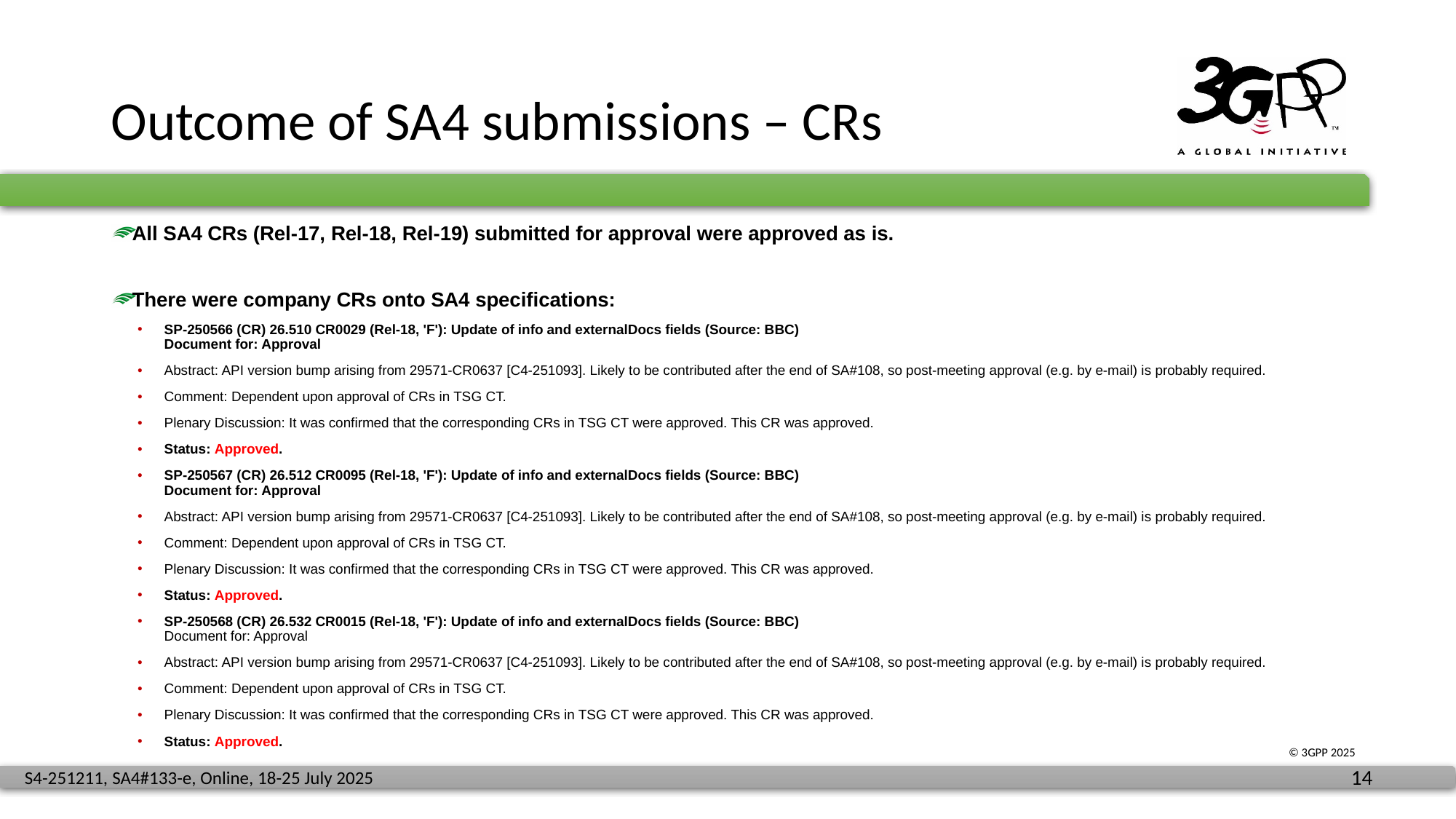

# Outcome of SA4 submissions – CRs
All SA4 CRs (Rel-17, Rel-18, Rel-19) submitted for approval were approved as is.

There were company CRs onto SA4 specifications:
SP-250566 (CR) 26.510 CR0029 (Rel-18, 'F'): Update of info and externalDocs fields (Source: BBC)
Document for: Approval
Abstract: API version bump arising from 29571-CR0637 [C4-251093]. Likely to be contributed after the end of SA#108, so post-meeting approval (e.g. by e-mail) is probably required.
Comment: Dependent upon approval of CRs in TSG CT.
Plenary Discussion: It was confirmed that the corresponding CRs in TSG CT were approved. This CR was approved.
Status: Approved.
SP-250567 (CR) 26.512 CR0095 (Rel-18, 'F'): Update of info and externalDocs fields (Source: BBC)
Document for: Approval
Abstract: API version bump arising from 29571-CR0637 [C4-251093]. Likely to be contributed after the end of SA#108, so post-meeting approval (e.g. by e-mail) is probably required.
Comment: Dependent upon approval of CRs in TSG CT.
Plenary Discussion: It was confirmed that the corresponding CRs in TSG CT were approved. This CR was approved.
Status: Approved.
SP-250568 (CR) 26.532 CR0015 (Rel-18, 'F'): Update of info and externalDocs fields (Source: BBC)
Document for: Approval
Abstract: API version bump arising from 29571-CR0637 [C4-251093]. Likely to be contributed after the end of SA#108, so post-meeting approval (e.g. by e-mail) is probably required.
Comment: Dependent upon approval of CRs in TSG CT.
Plenary Discussion: It was confirmed that the corresponding CRs in TSG CT were approved. This CR was approved.
Status: Approved.